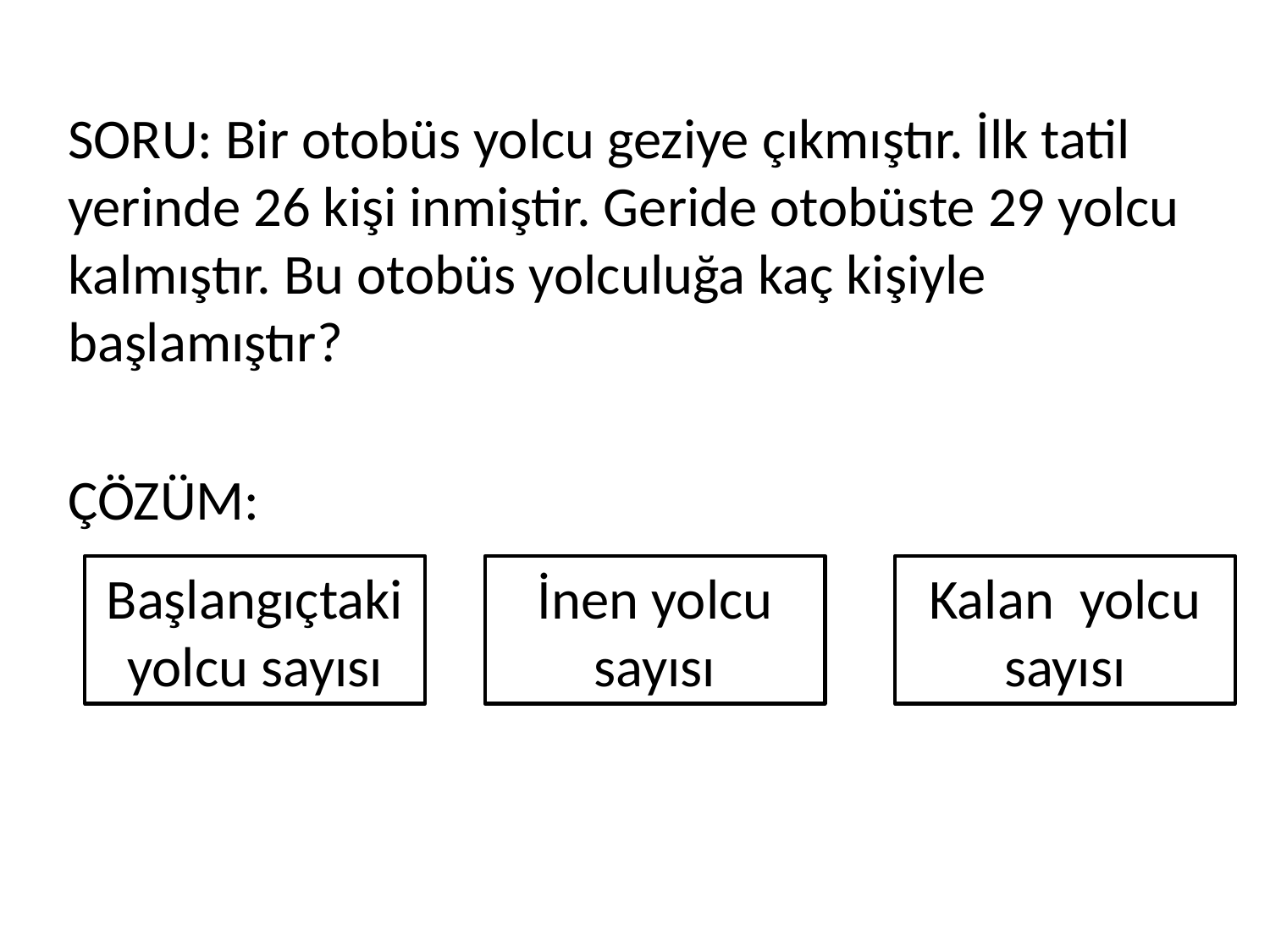

SORU: Bir otobüs yolcu geziye çıkmıştır. İlk tatil yerinde 26 kişi inmiştir. Geride otobüste 29 yolcu kalmıştır. Bu otobüs yolculuğa kaç kişiyle başlamıştır?

ÇÖZÜM:
Başlangıçtaki yolcu sayısı
İnen yolcu sayısı
Kalan  yolcu sayısı